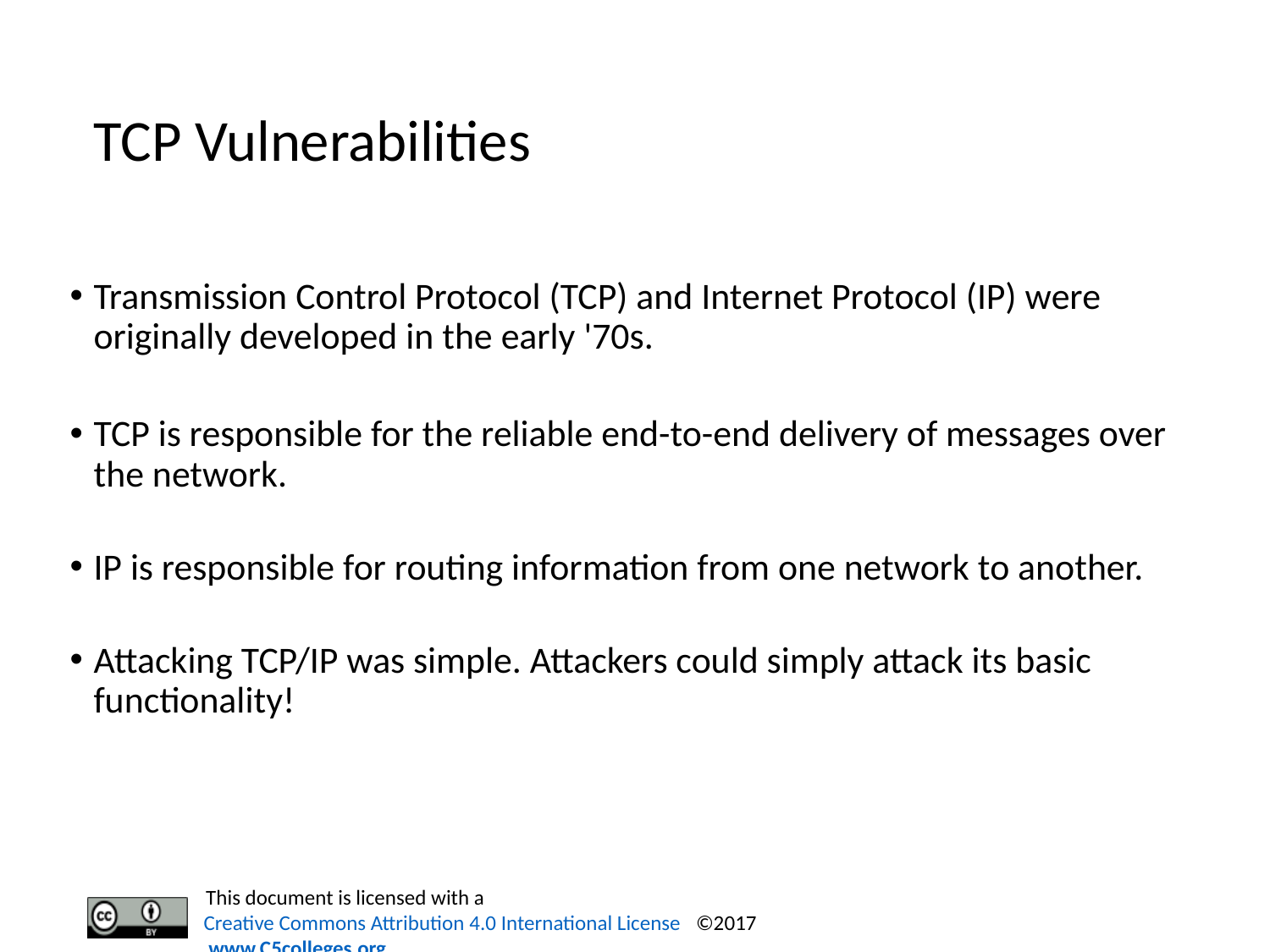

# TCP Vulnerabilities
Transmission Control Protocol (TCP) and Internet Protocol (IP) were originally developed in the early '70s.
TCP is responsible for the reliable end-to-end delivery of messages over the network.
IP is responsible for routing information from one network to another.
Attacking TCP/IP was simple. Attackers could simply attack its basic functionality!